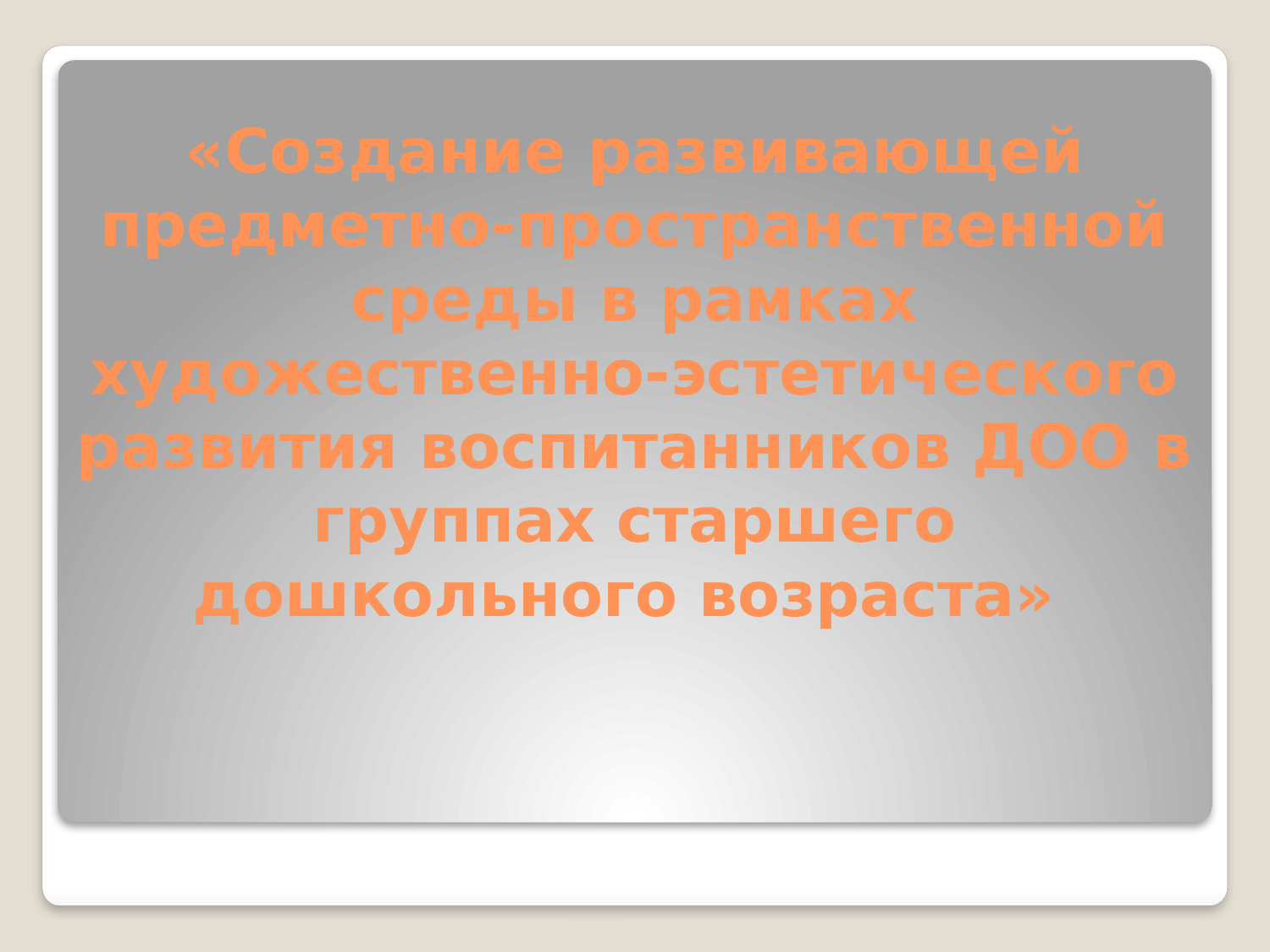

# «Создание развивающей предметно-пространственной среды в рамках художественно-эстетического развития воспитанников ДОО в группах старшего дошкольного возраста»